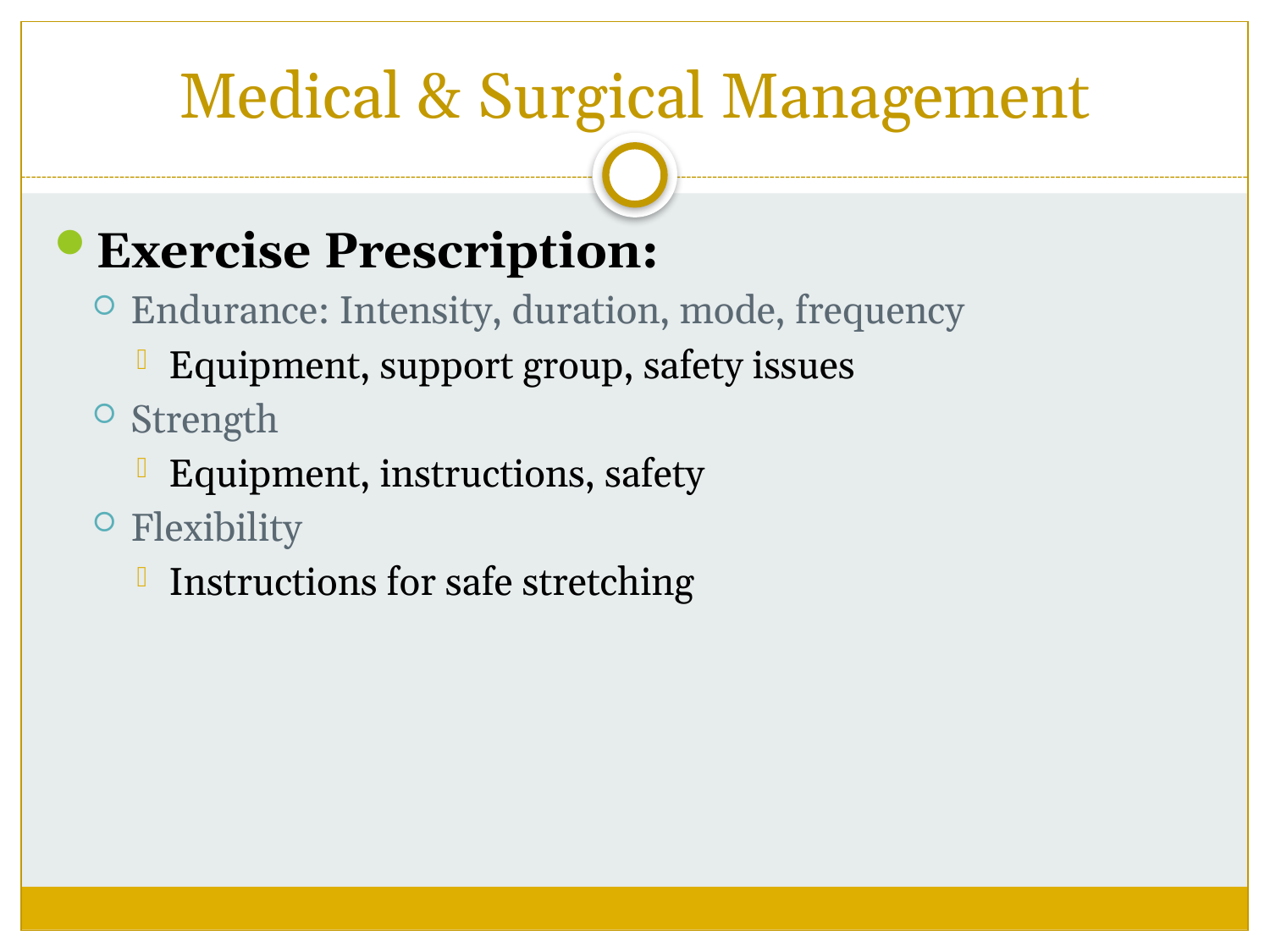

# Medical & Surgical Management
Exercise Prescription:
Endurance: Intensity, duration, mode, frequency
Equipment, support group, safety issues
Strength
Equipment, instructions, safety
Flexibility
Instructions for safe stretching